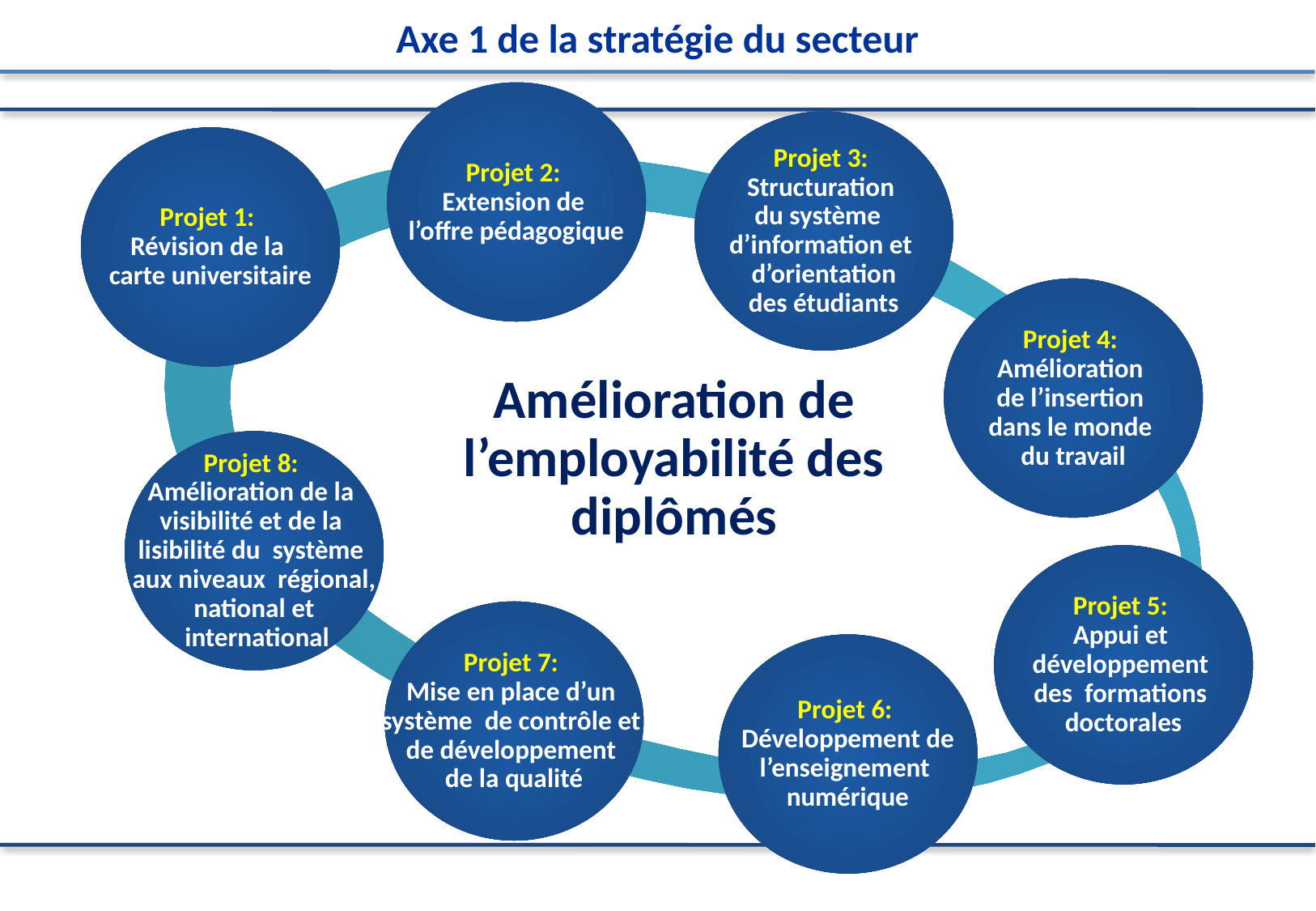

Axe 1 de la stratégie du secteur
Projet 2:
Extension de
l’offre pédagogique
Projet 3:
Structuration
du système
d’information et
 d’orientation
des étudiants
Projet 1:
Révision de la
carte universitaire

Projet 4:
Amélioration
de l’insertion
dans le monde
du travail
Amélioration de l’employabilité des diplômés
Projet 8:
Amélioration de la
visibilité et de la
lisibilité du  système
aux niveaux  régional,
national et
 international
Projet 5:
Appui et
développement
des  formations
doctorales
Projet 7:
Mise en place d’un
système  de contrôle et
de développement
de la qualité
Projet 6:
Développement de
l’enseignement
numérique